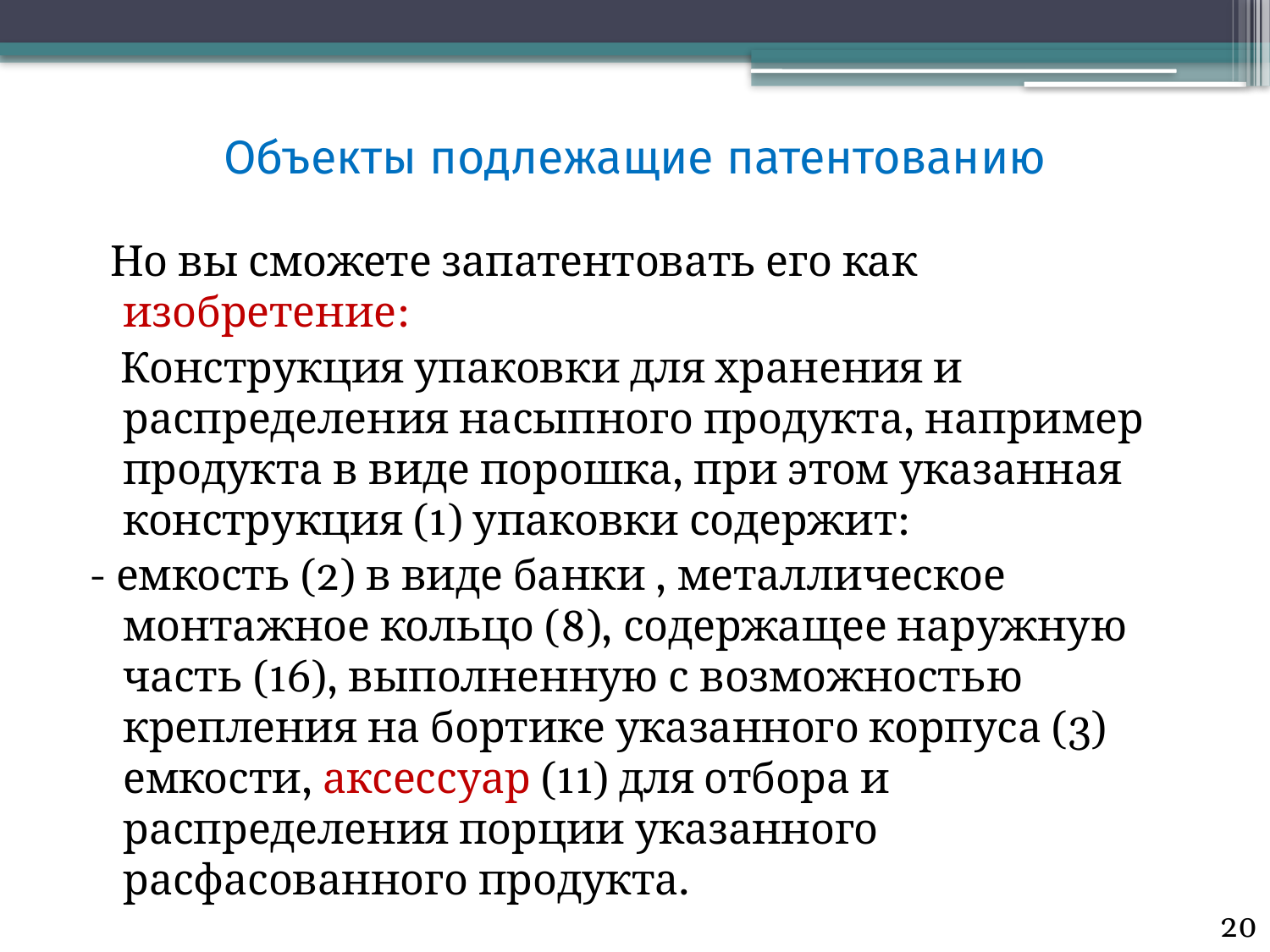

# Объекты подлежащие патентованию
  Но вы сможете запатентовать его как изобретение:
   Конструкция упаковки для хранения и распределения насыпного продукта, например продукта в виде порошка, при этом указанная конструкция (1) упаковки содержит:
- емкость (2) в виде банки , металлическое монтажное кольцо (8), содержащее наружную часть (16), выполненную с возможностью крепления на бортике указанного корпуса (3) емкости, аксессуар (11) для отбора и распределения порции указанного расфасованного продукта.

20